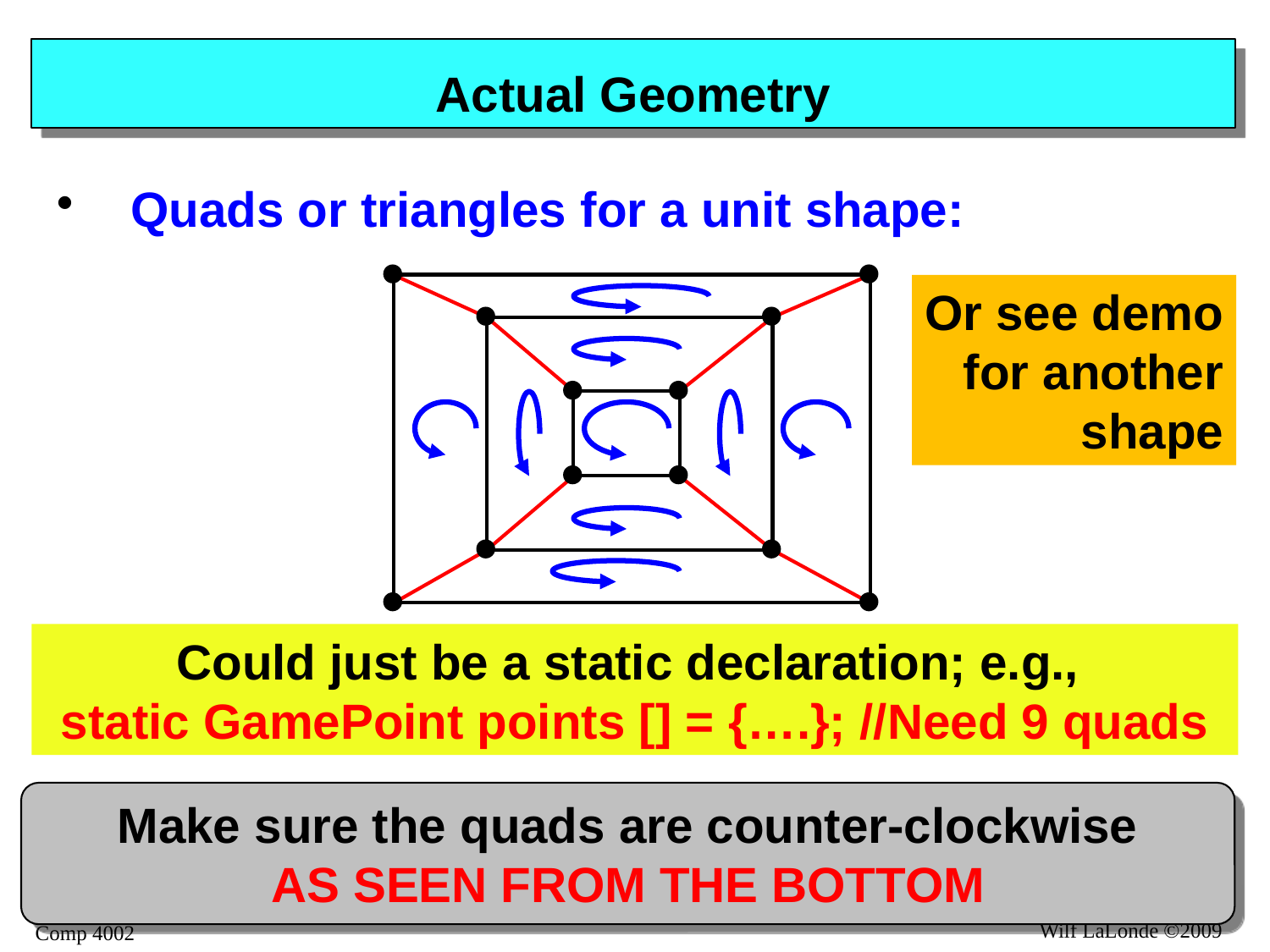

# Actual Geometry
Quads or triangles for a unit shape:

Or see demo
for another
shape

Could just be a static declaration; e.g.,
static GamePoint points [] = {….}; //Need 9 quads
Make sure the quads are counter-clockwise
AS SEEN FROM THE BOTTOM